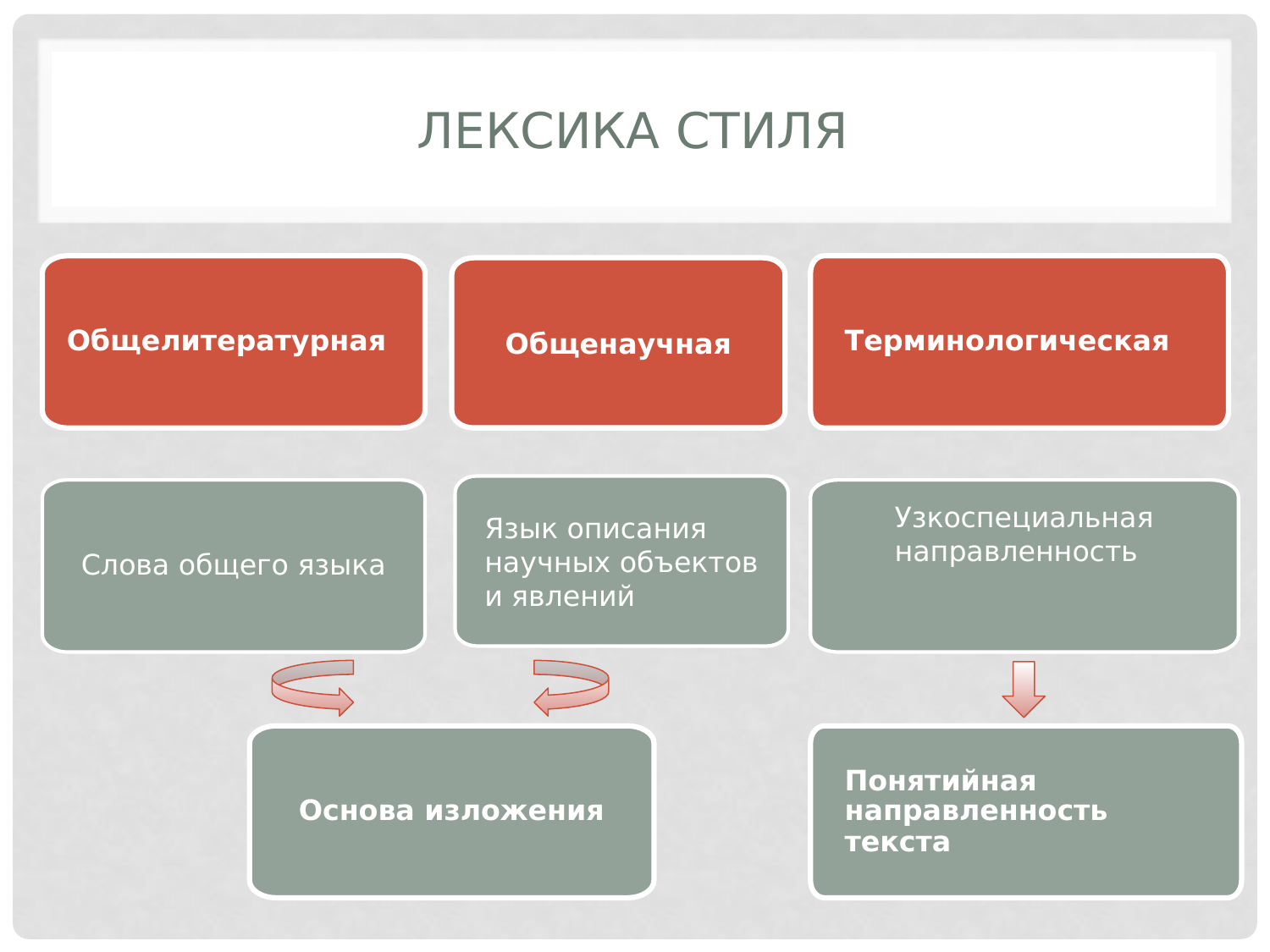

# ЛЕКСИКА СТИЛЯ
Общелитературная
Терминологическая
Общенаучная
Слова общего языка

Узкоспециальная направленность

Язык описания научных объектов и явлений

Основа изложения
Понятийная направленность текста